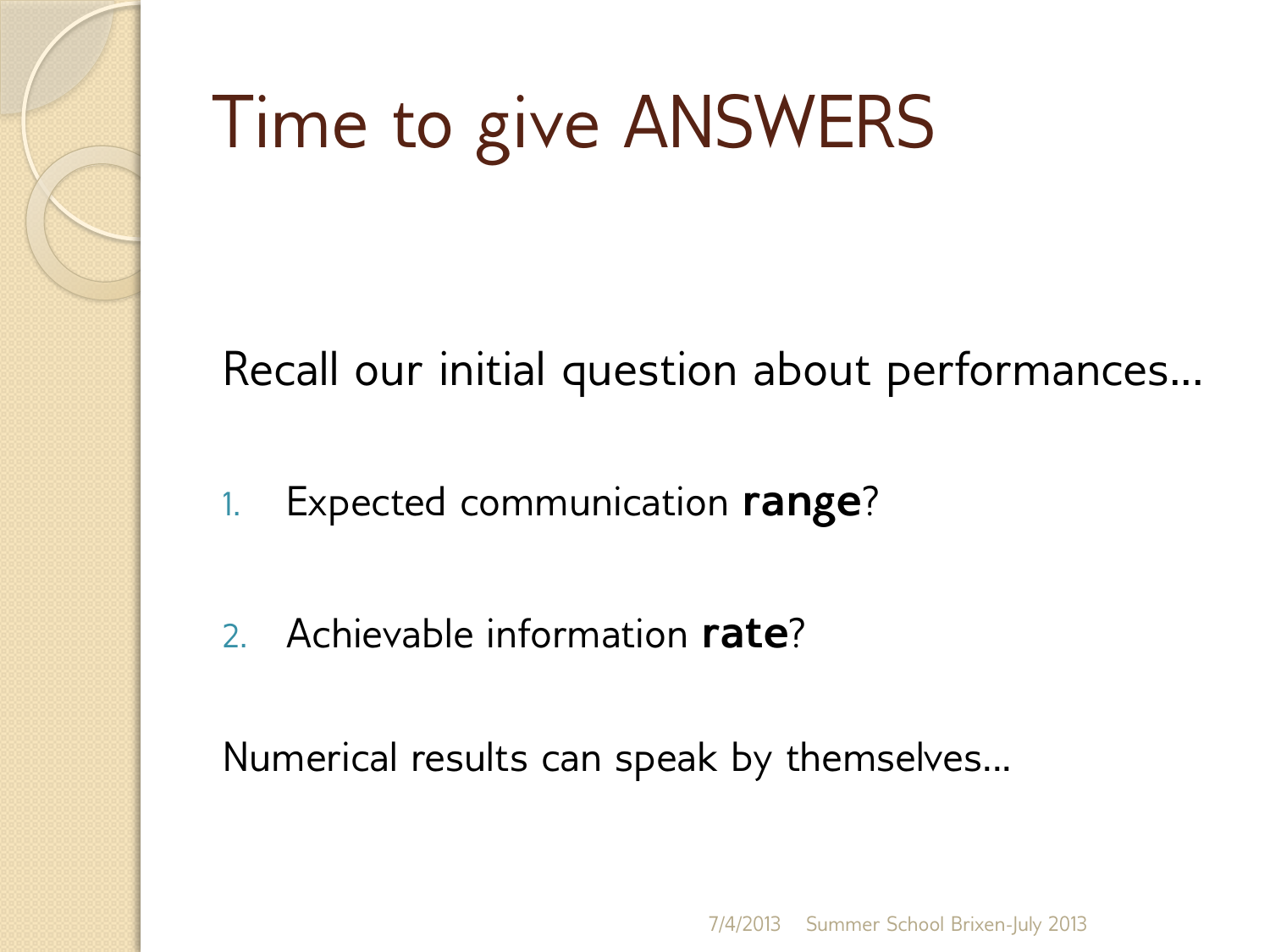

# Time to give ANSWERS
Recall our initial question about performances...

Expected communication range?

Achievable information rate?

Numerical results can speak by themselves...
7/4/2013
Summer School Brixen-July 2013